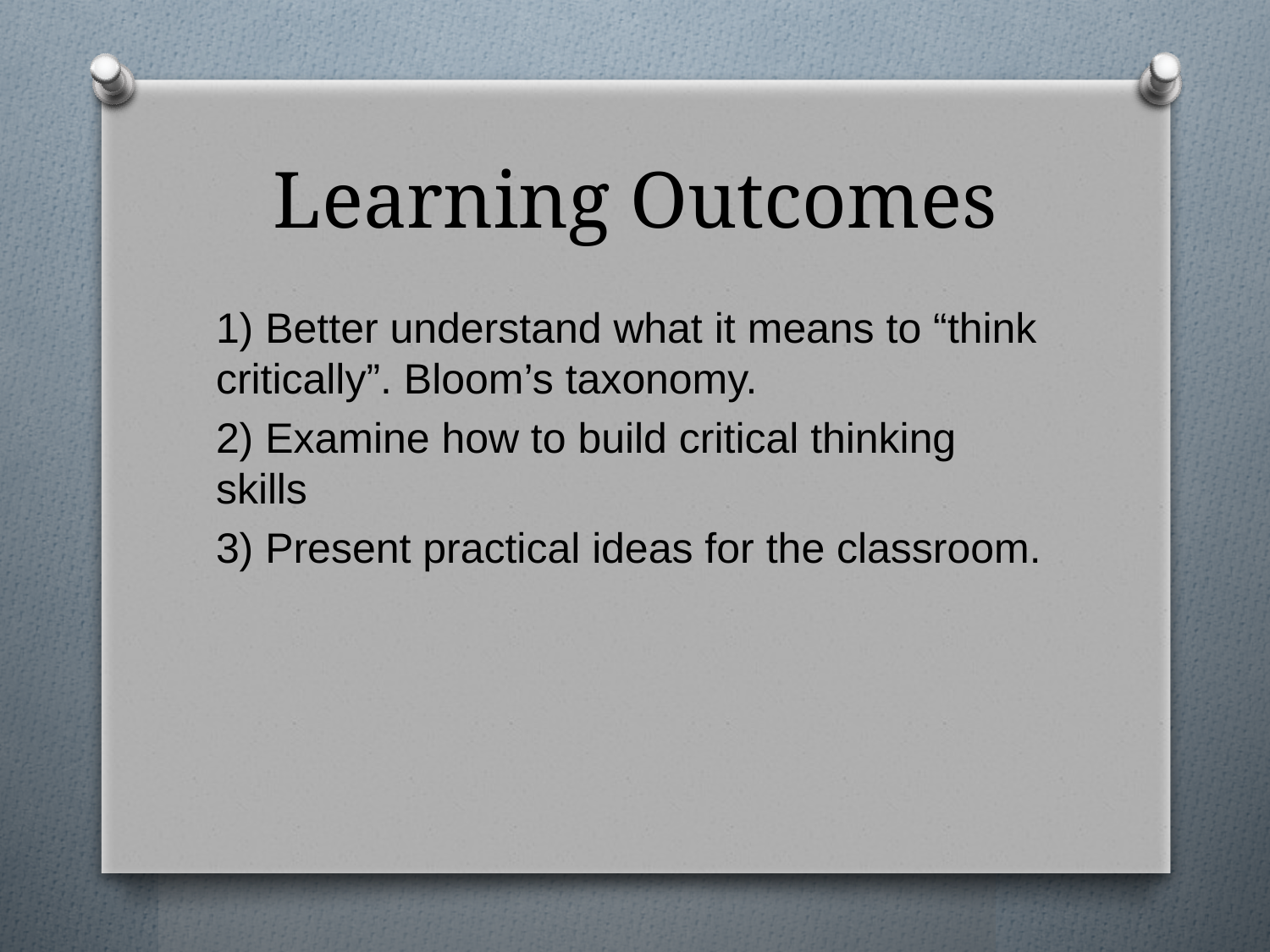

# Learning Outcomes
1) Better understand what it means to “think critically”. Bloom’s taxonomy.
2) Examine how to build critical thinking skills
3) Present practical ideas for the classroom.